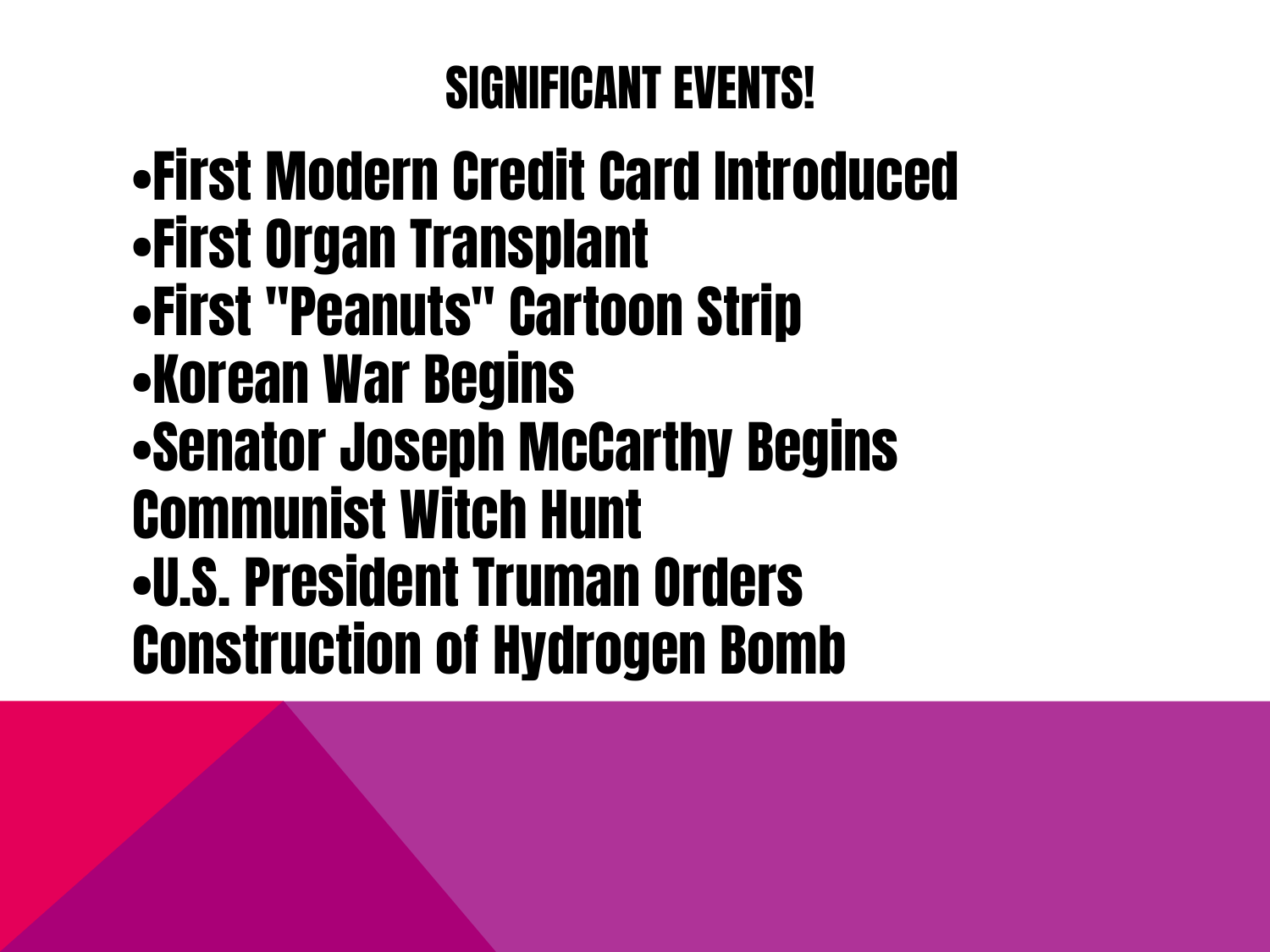

# Significant events!
•First Modern Credit Card Introduced
•First Organ Transplant
•First "Peanuts" Cartoon Strip
•Korean War Begins
•Senator Joseph McCarthy Begins Communist Witch Hunt
•U.S. President Truman Orders Construction of Hydrogen Bomb